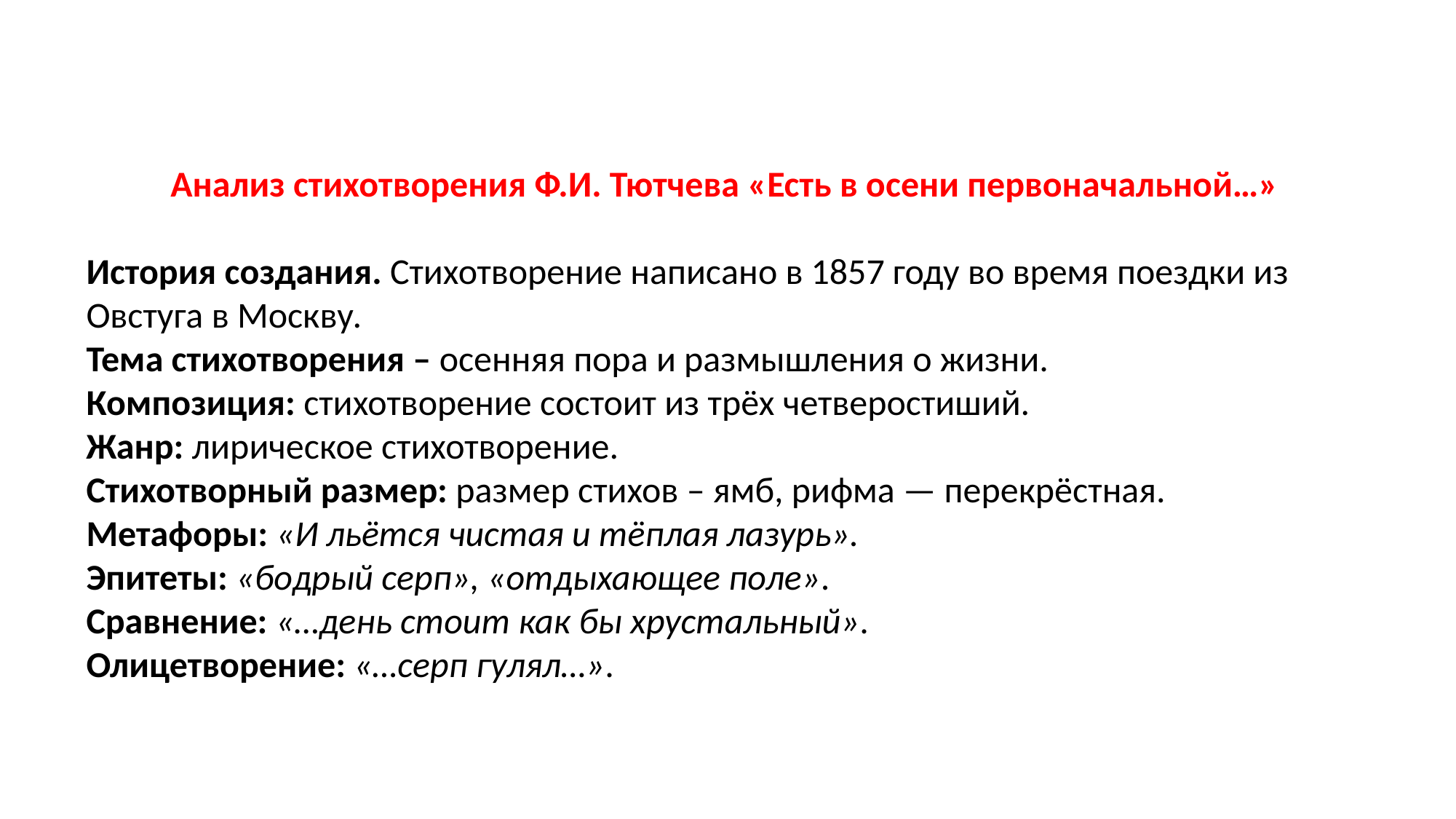

Анализ стихотворения Ф.И. Тютчева «Есть в осени первоначальной…»

История создания. Стихотворение написано в 1857 году во время поездки из Овстуга в Москву.
Тема стихотворения – осенняя пора и размышления о жизни.
Композиция: стихотворение состоит из трёх четверостиший.
Жанр: лирическое стихотворение.
Стихотворный размер: размер стихов – ямб, рифма — перекрёстная.
Метафоры: «И льётся чистая и тёплая лазурь».
Эпитеты: «бодрый серп», «отдыхающее поле».
Сравнение: «…день стоит как бы хрустальный».
Олицетворение: «…серп гулял…».